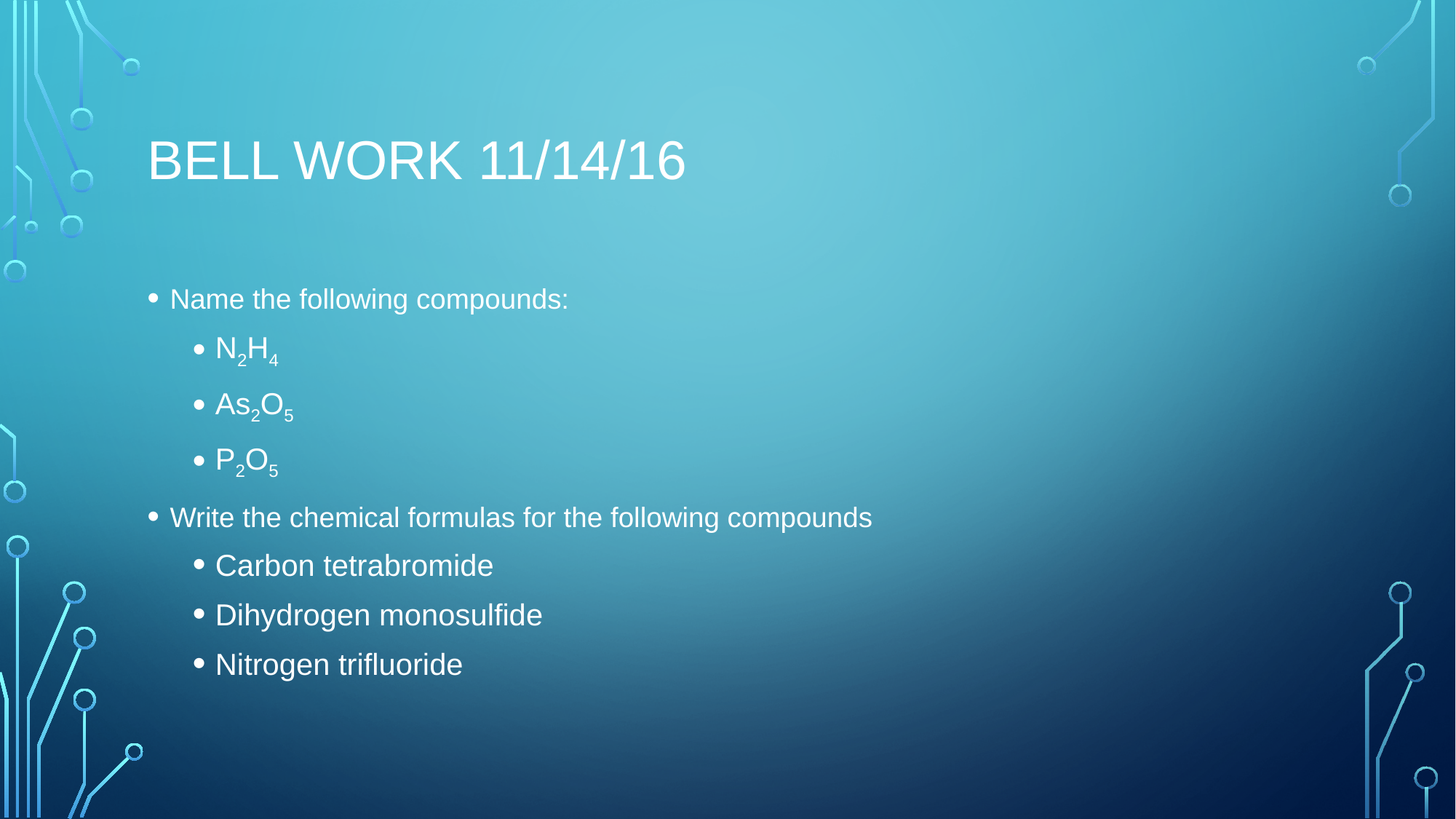

# Bell Work 11/14/16
Name the following compounds:
N2H4
As2O5
P2O5
Write the chemical formulas for the following compounds
Carbon tetrabromide
Dihydrogen monosulfide
Nitrogen trifluoride